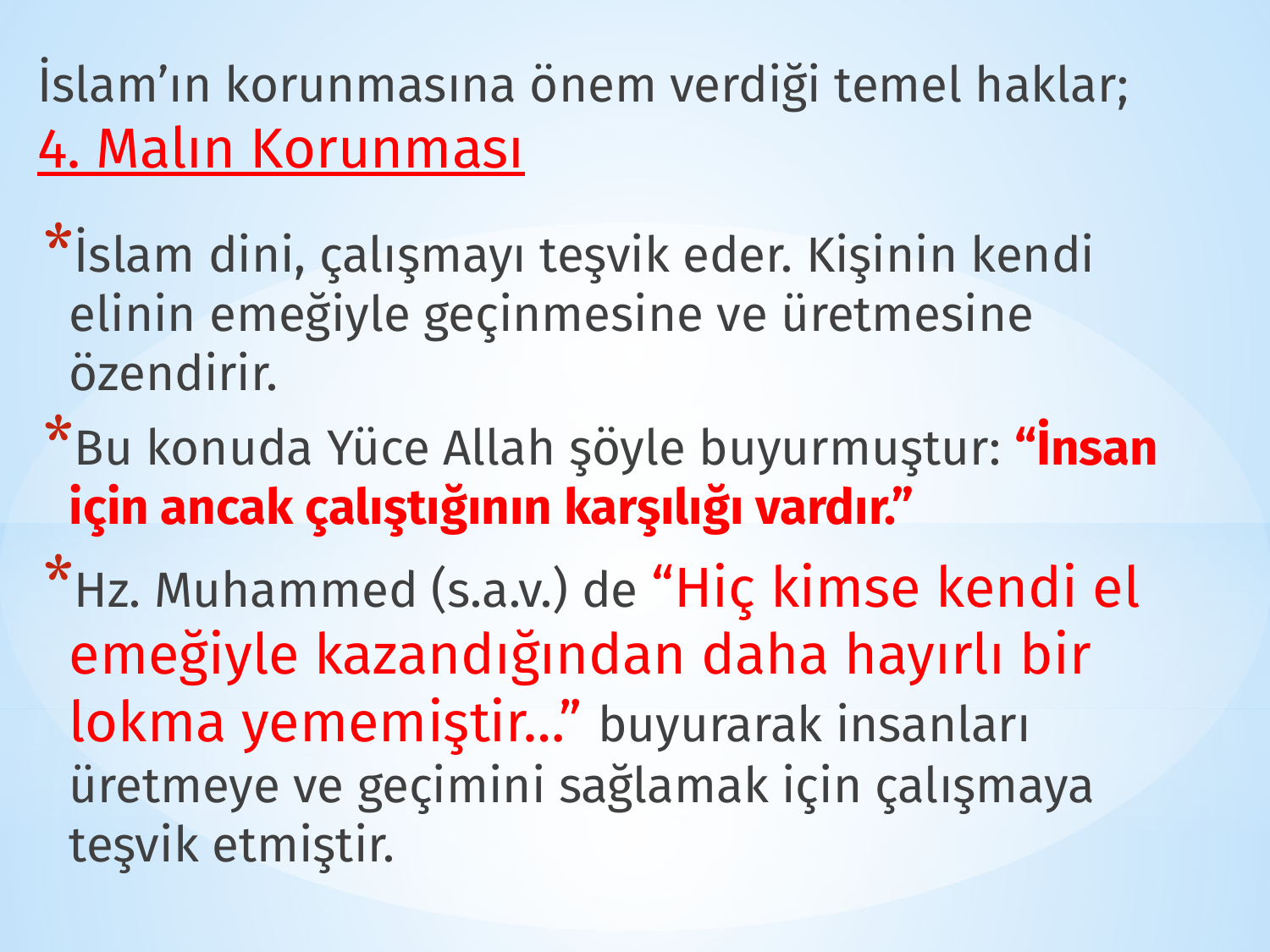

# İslam’ın korunmasına önem verdiği temel haklar; 4. Malın Korunması
İslam dini, çalışmayı teşvik eder. Kişinin kendi elinin emeğiyle geçinmesine ve üretmesine özendirir.
Bu konuda Yüce Allah şöyle buyurmuştur: “İnsan için ancak çalıştığının karşılığı vardır.”
Hz. Muhammed (s.a.v.) de “Hiç kimse kendi el emeğiyle kazandığından daha hayırlı bir lokma yememiştir…” buyurarak insanları üretmeye ve geçimini sağlamak için çalışmaya teşvik etmiştir.